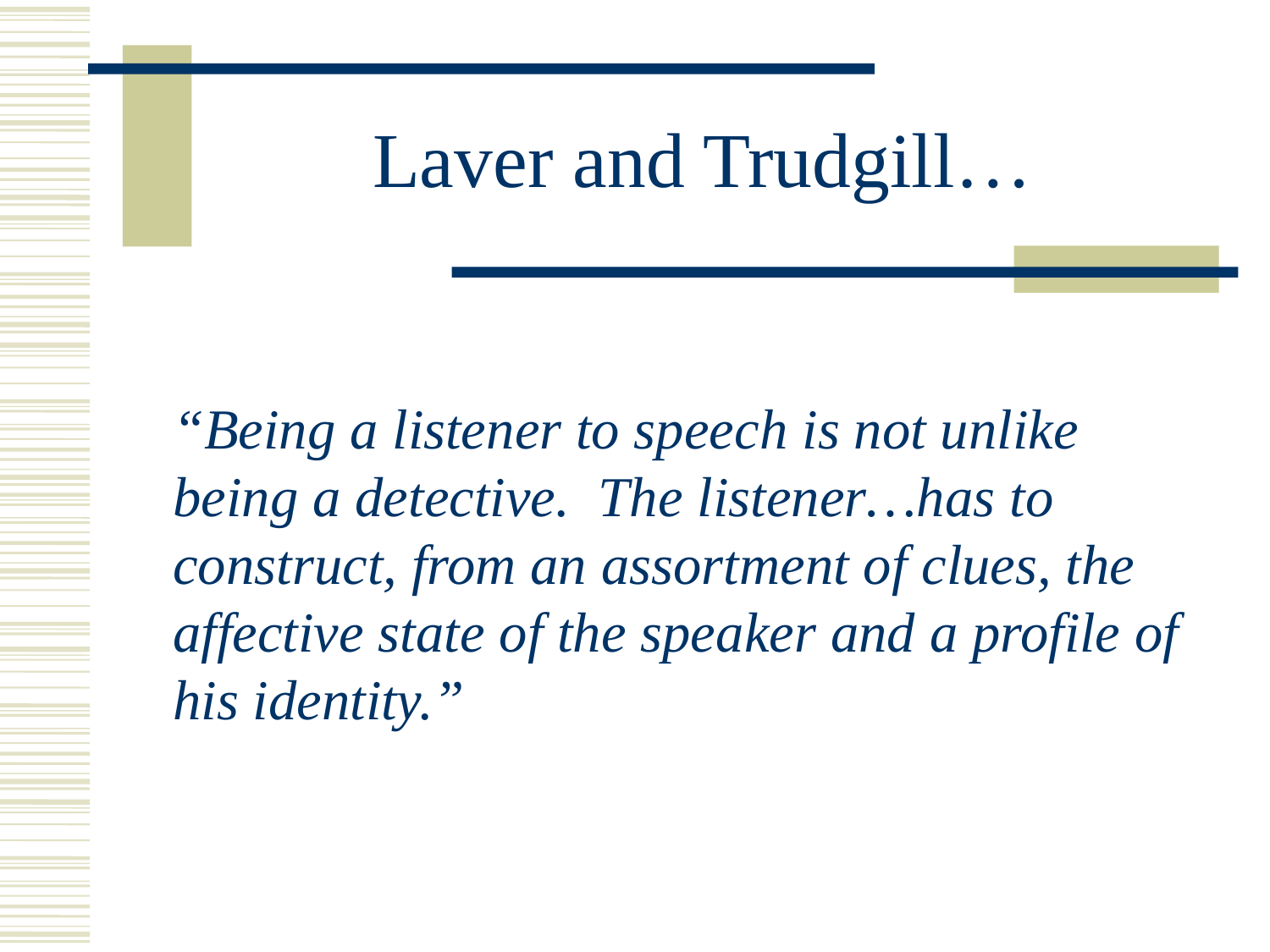

Laver and Trudgill…

	“Being a listener to speech is not unlike being a detective.  The listener…has to construct, from an assortment of clues, the affective state of the speaker and a profile of his identity.”